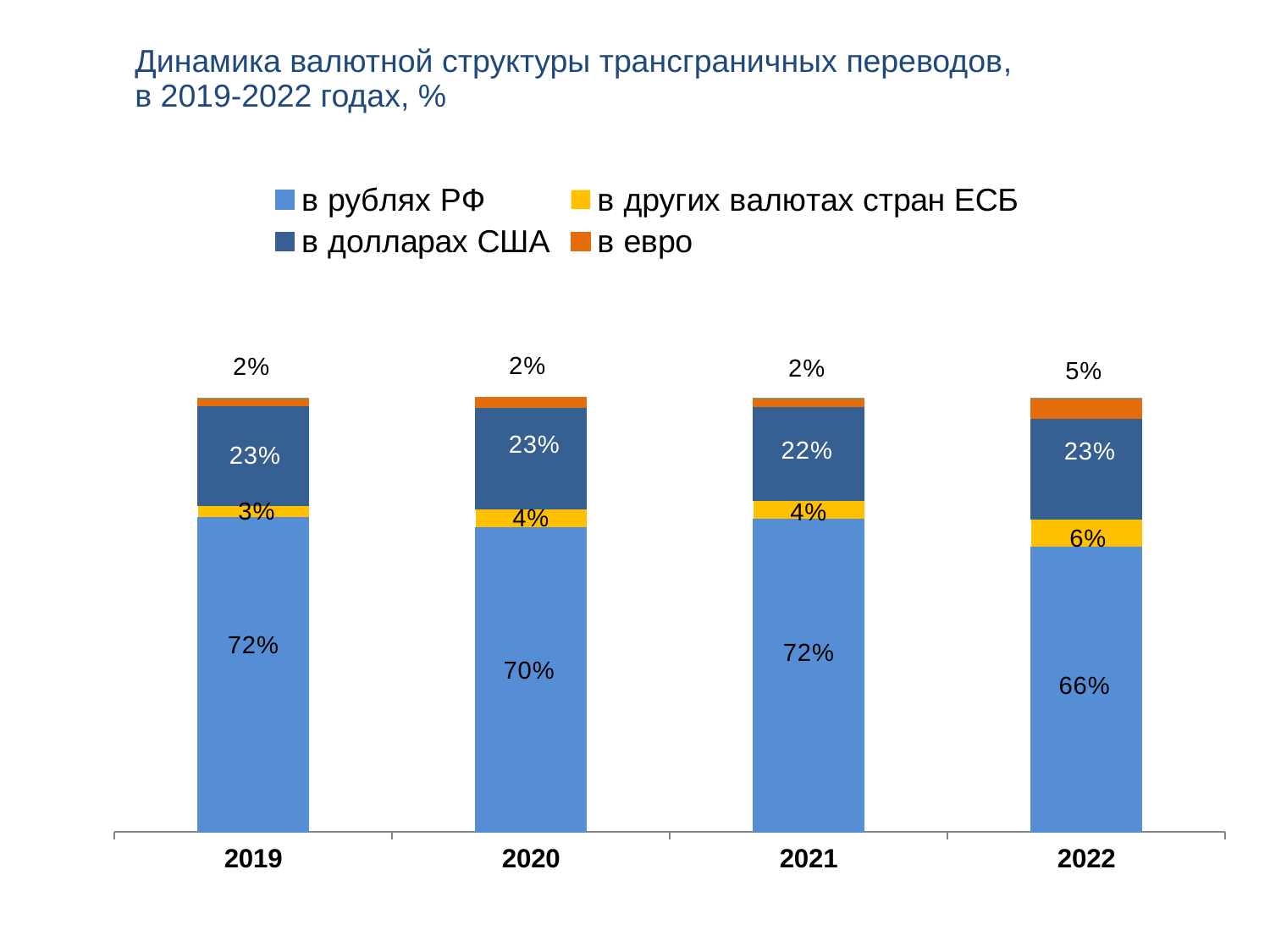

# Динамика валютной структуры трансграничных переводов, в 2019-2022 годах, %

### Chart

| Category | в рублях РФ | в других валютах стран ЕСБ | в долларах США | в евро | в прочих валютах |
|---|---|---|---|---|---|
| 2019 | 0.7243007399734921 | 0.026592394056610583 | 0.23032036348647827 | 0.018535314660721586 | 0.00025118782269748673 |
| 2020 | 0.7012251332984695 | 0.04167278824395959 | 0.2344822278829459 | 0.02256434958887764 | 5.550098574734405e-05 |
| 2021 | 0.7203464181894884 | 0.04183923049049494 | 0.21794289367982883 | 0.01920755376354089 | 0.0006639038766469567 |
| 2022 | 0.6561740395352899 | 0.06451207759988535 | 0.23101397759326692 | 0.04662287420283338 | 0.001677031068724522 |